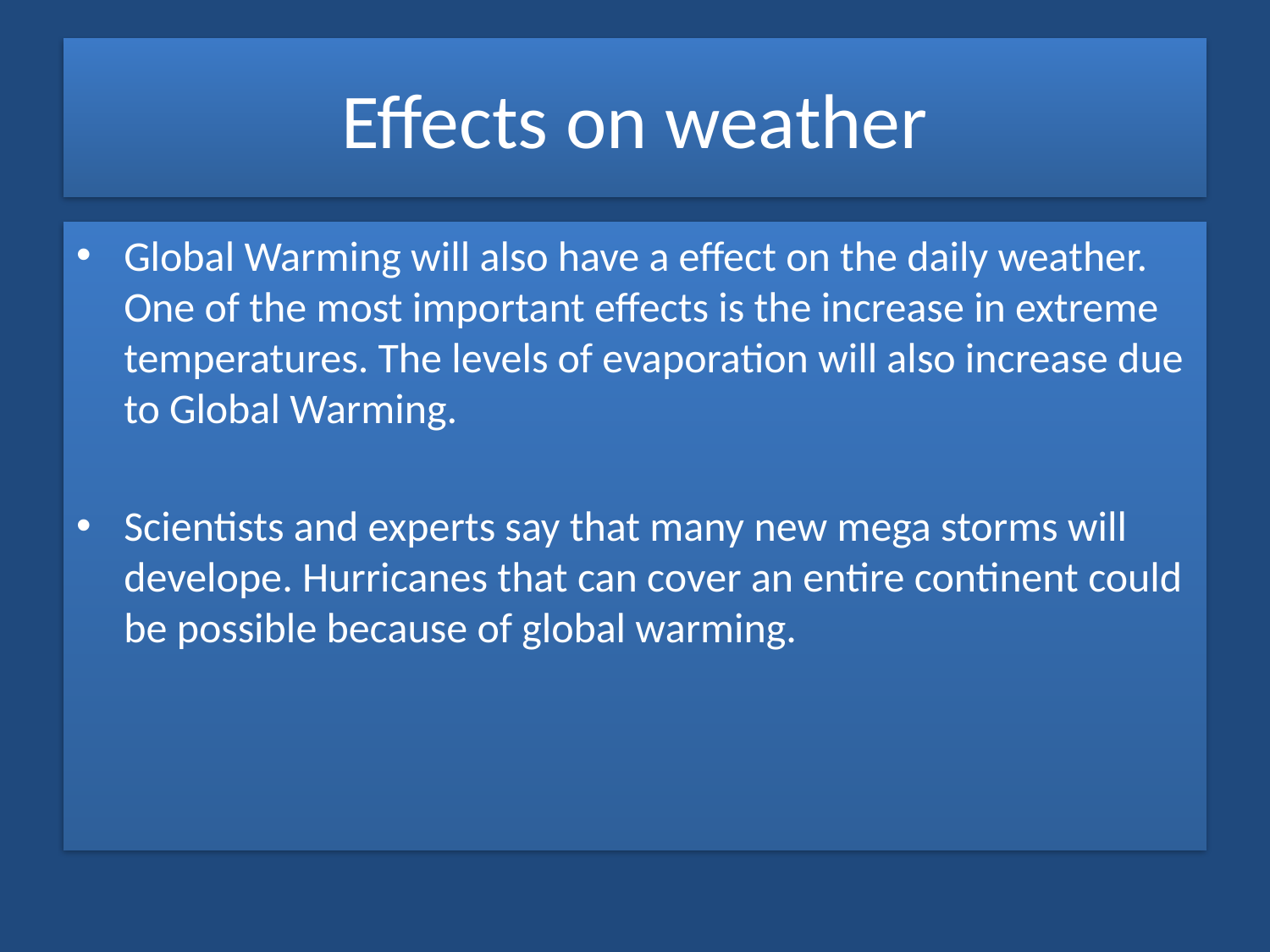

# Effects on weather
Global Warming will also have a effect on the daily weather. One of the most important effects is the increase in extreme temperatures. The levels of evaporation will also increase due to Global Warming.

Scientists and experts say that many new mega storms will develope. Hurricanes that can cover an entire continent could be possible because of global warming.